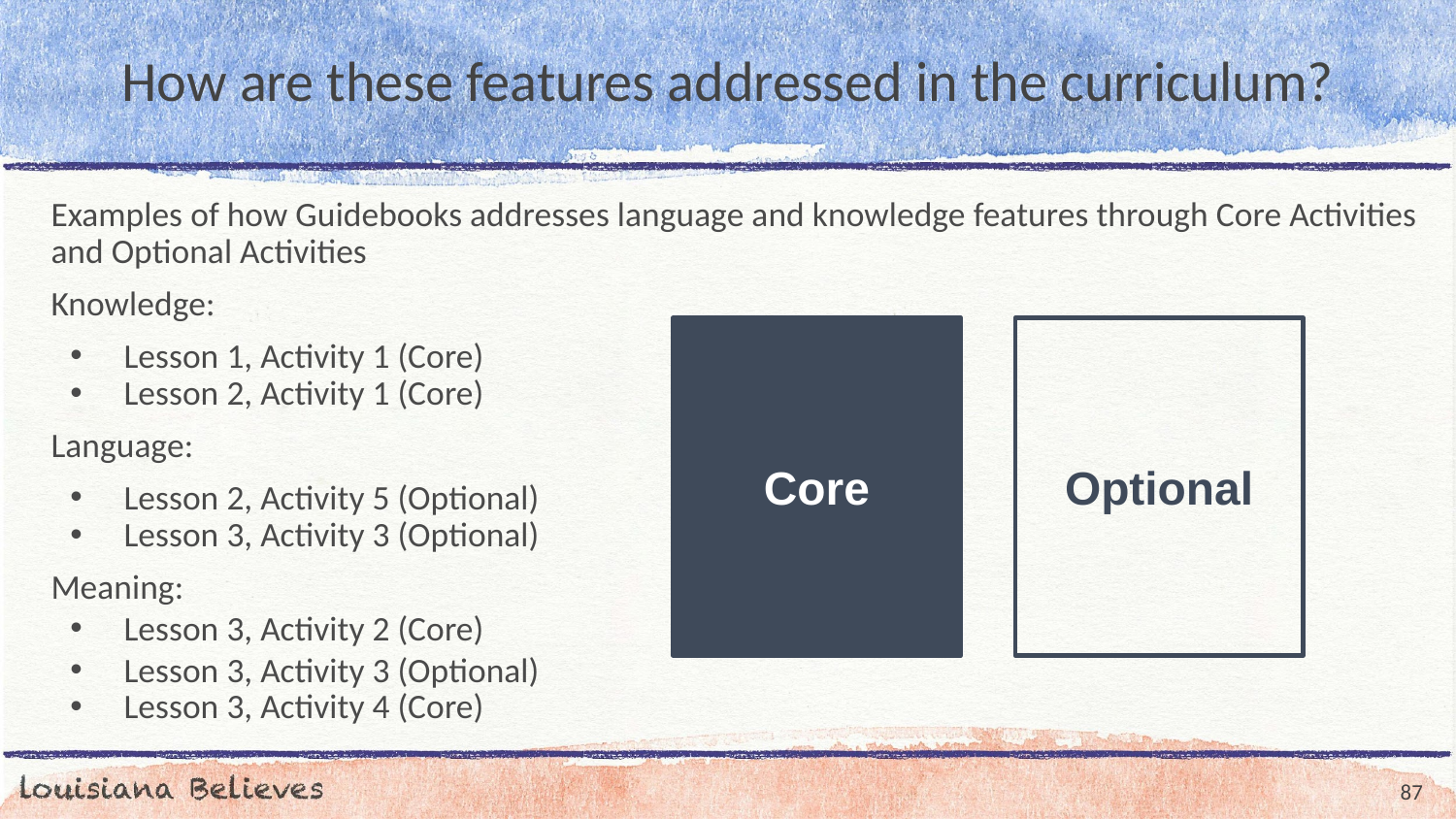

# How are these features addressed in the curriculum?
Examples of how Guidebooks addresses language and knowledge features through Core Activities and Optional Activities
Knowledge:
Lesson 1, Activity 1 (Core)
Lesson 2, Activity 1 (Core)
Language:
Lesson 2, Activity 5 (Optional)
Lesson 3, Activity 3 (Optional)
Meaning:
Lesson 3, Activity 2 (Core)
Lesson 3, Activity 3 (Optional)
Lesson 3, Activity 4 (Core)

Core
Optional